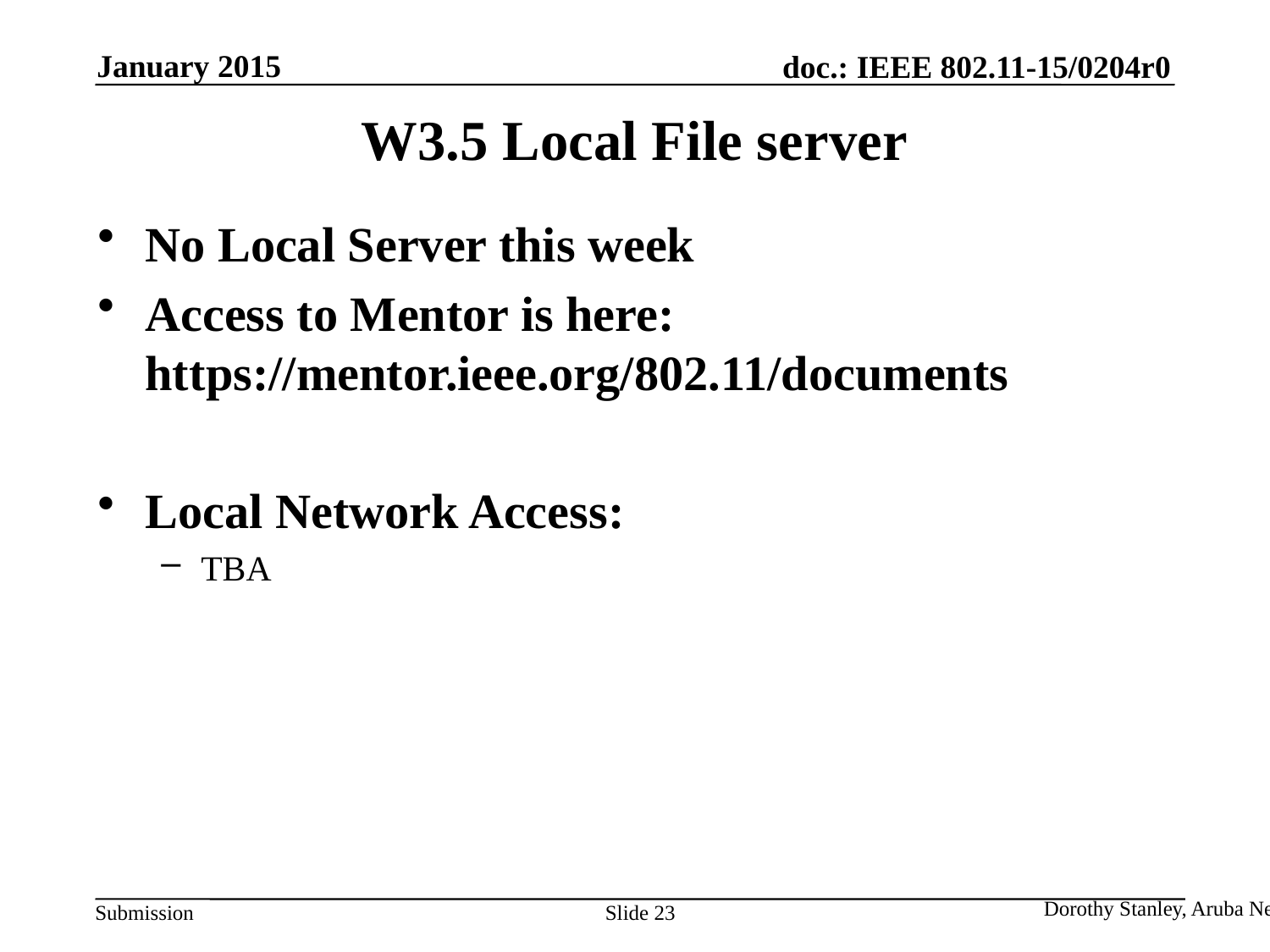

January 2015
# W3.5 Local File server
No Local Server this week
Access to Mentor is here: https://mentor.ieee.org/802.11/documents

Local Network Access:
TBA

Dorothy Stanley, Aruba Networks
Slide 23